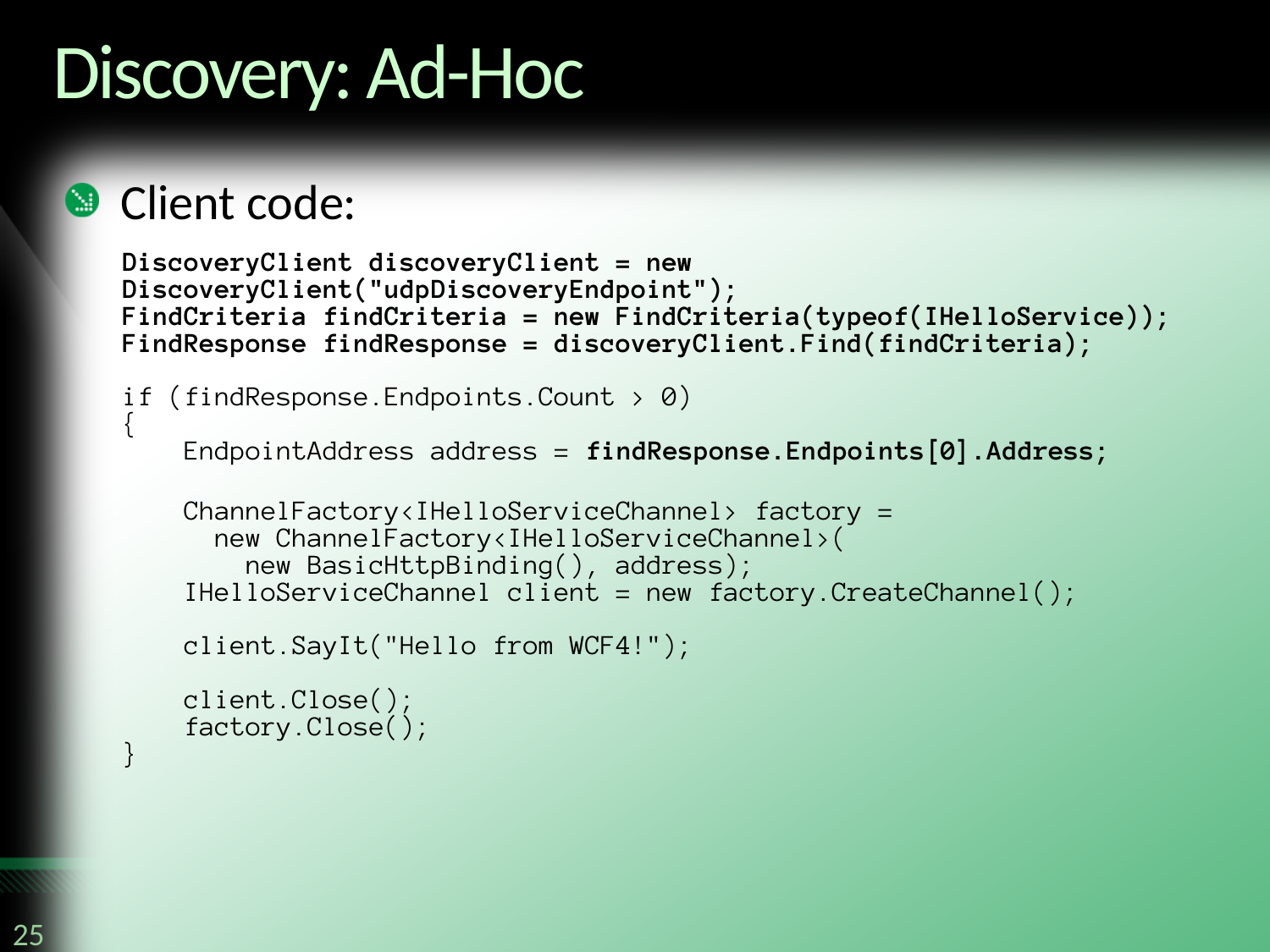

# Discovery: Ad-Hoc
Client code:
DiscoveryClient discoveryClient = new DiscoveryClient("udpDiscoveryEndpoint");
FindCriteria findCriteria = new FindCriteria(typeof(IHelloService));
FindResponse findResponse = discoveryClient.Find(findCriteria);
if (findResponse.Endpoints.Count > 0)
{
    EndpointAddress address = findResponse.Endpoints[0].Address;
    ChannelFactory<IHelloServiceChannel> factory =
      new ChannelFactory<IHelloServiceChannel>(
        new BasicHttpBinding(), address);
    IHelloServiceChannel client = new factory.CreateChannel();
    
    client.SayIt("Hello from WCF4!");
    
    client.Close();
    factory.Close();
}
25